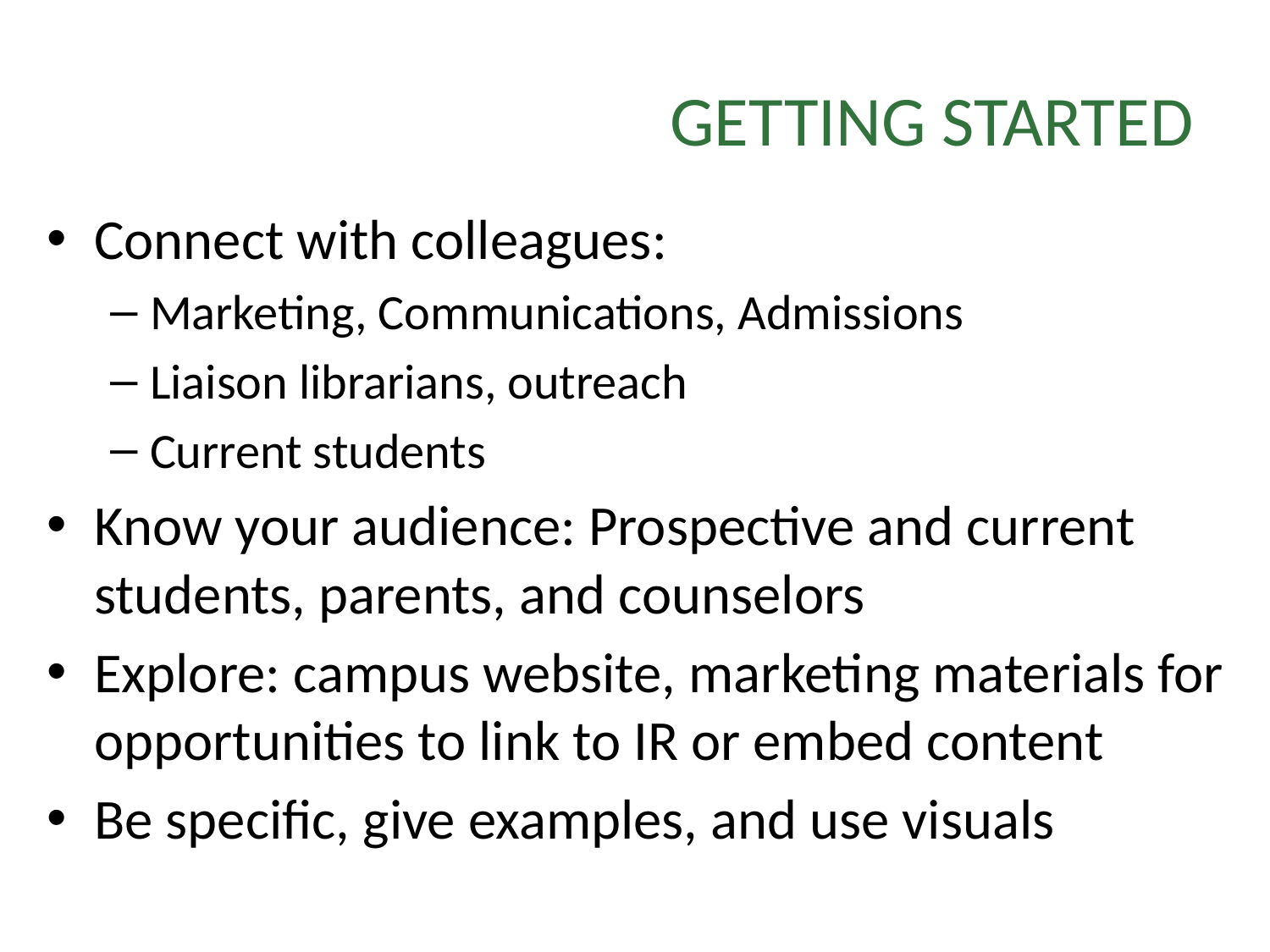

# Getting Started
Connect with colleagues:
Marketing, Communications, Admissions
Liaison librarians, outreach
Current students
Know your audience: Prospective and current students, parents, and counselors
Explore: campus website, marketing materials for opportunities to link to IR or embed content
Be specific, give examples, and use visuals